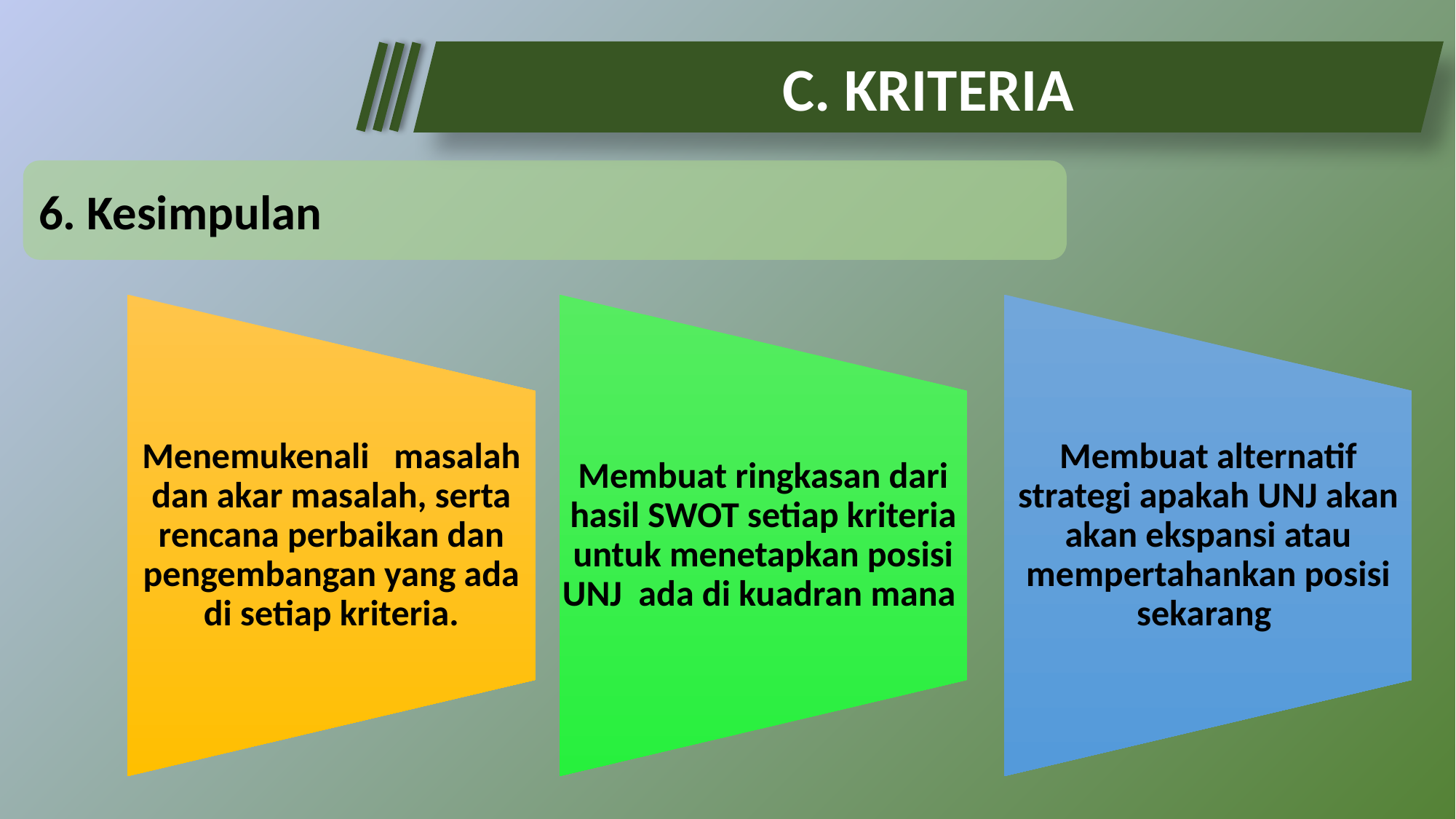

C. KRITERIA
6. Kesimpulan
Menemukenali   masalah dan akar masalah, serta rencana perbaikan dan pengembangan yang ada di setiap kriteria.
Membuat ringkasan dari hasil SWOT setiap kriteria untuk menetapkan posisi UNJ  ada di kuadran mana
Membuat alternatif strategi apakah UNJ akan akan ekspansi atau mempertahankan posisi sekarang